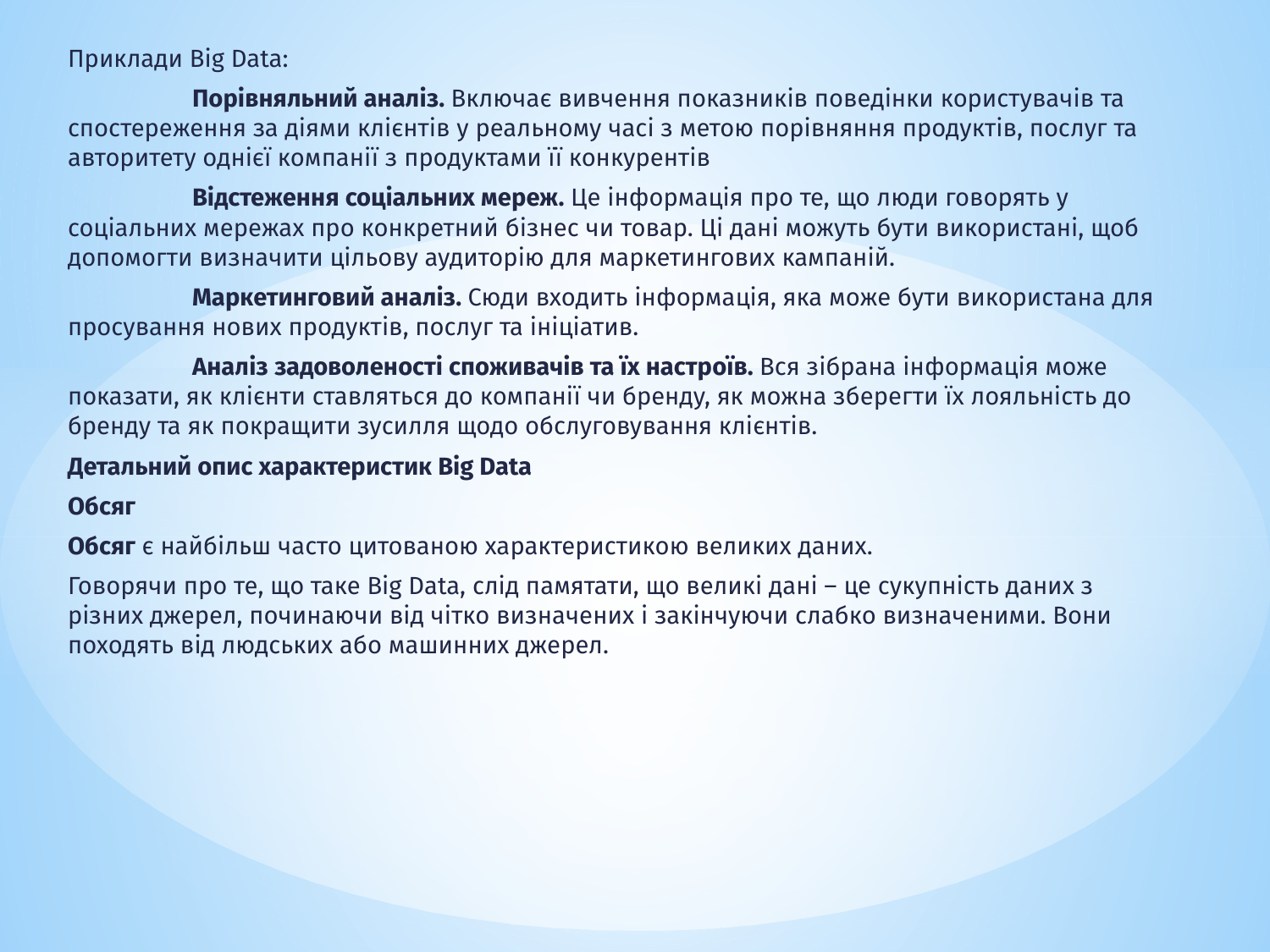

Приклади Big Data:
                   Порівняльний аналіз. Включає вивчення показників поведінки користувачів та спостереження за діями клієнтів у реальному часі з метою порівняння продуктів, послуг та авторитету однієї компанії з продуктами її конкурентів
                   Відстеження соціальних мереж. Це інформація про те, що люди говорять у соціальних мережах про конкретний бізнес чи товар. Ці дані можуть бути використані, щоб допомогти визначити цільову аудиторію для маркетингових кампаній.
                   Маркетинговий аналіз. Сюди входить інформація, яка може бути використана для просування нових продуктів, послуг та ініціатив.
                   Аналіз задоволеності споживачів та їх настроїв. Вся зібрана інформація може показати, як клієнти ставляться до компанії чи бренду, як можна зберегти їх лояльність до бренду та як покращити зусилля щодо обслуговування клієнтів.
Детальний опис характеристик Big Data
Обсяг
Обсяг є найбільш часто цитованою характеристикою великих даних.
Говорячи про те, що таке Big Data, слід памятати, що великі дані – це сукупність даних з різних джерел, починаючи від чітко визначених і закінчуючи слабко визначеними. Вони походять від людських або машинних джерел.